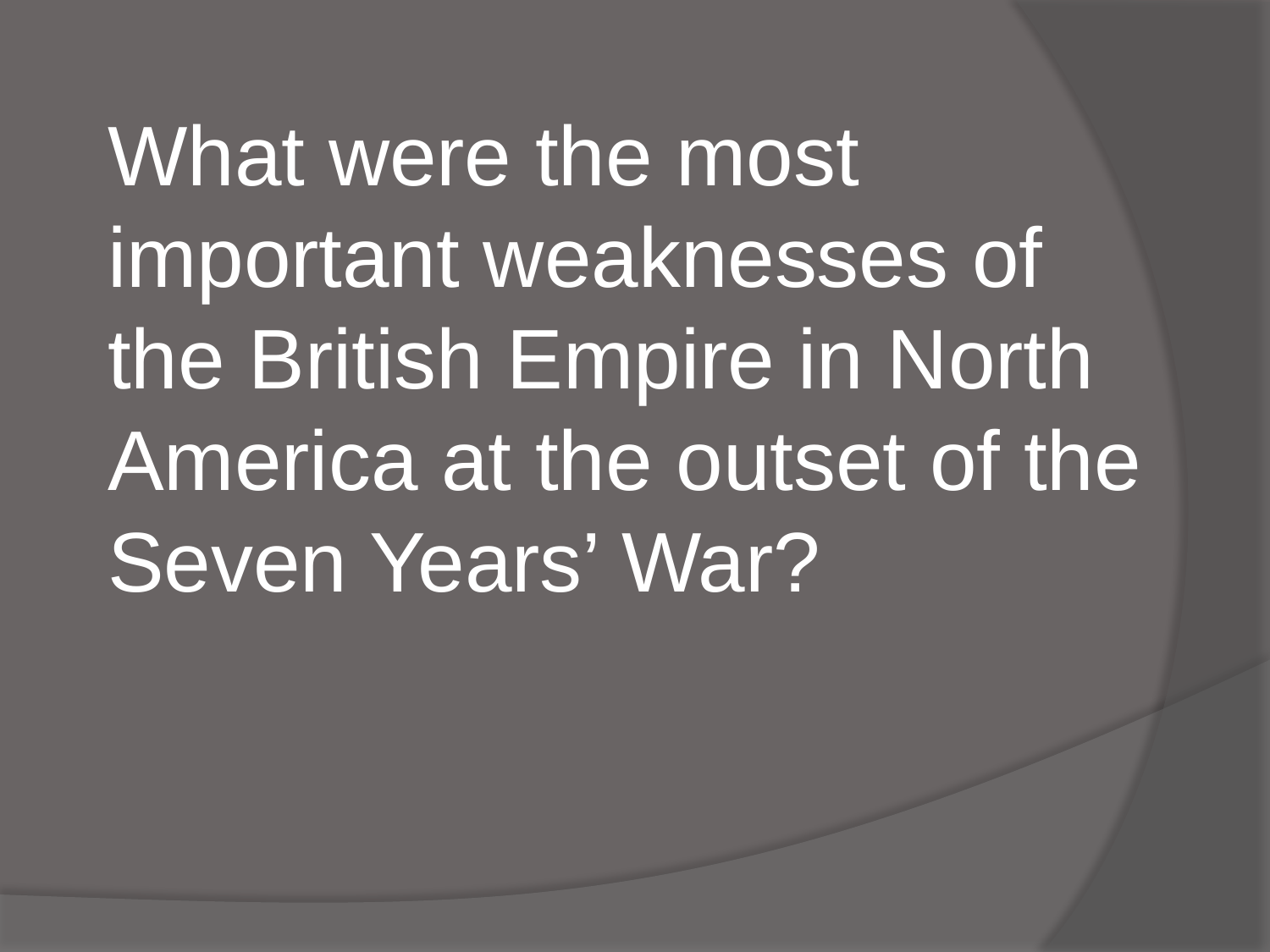

What were the most important weaknesses of the British Empire in North America at the outset of the Seven Years’ War?